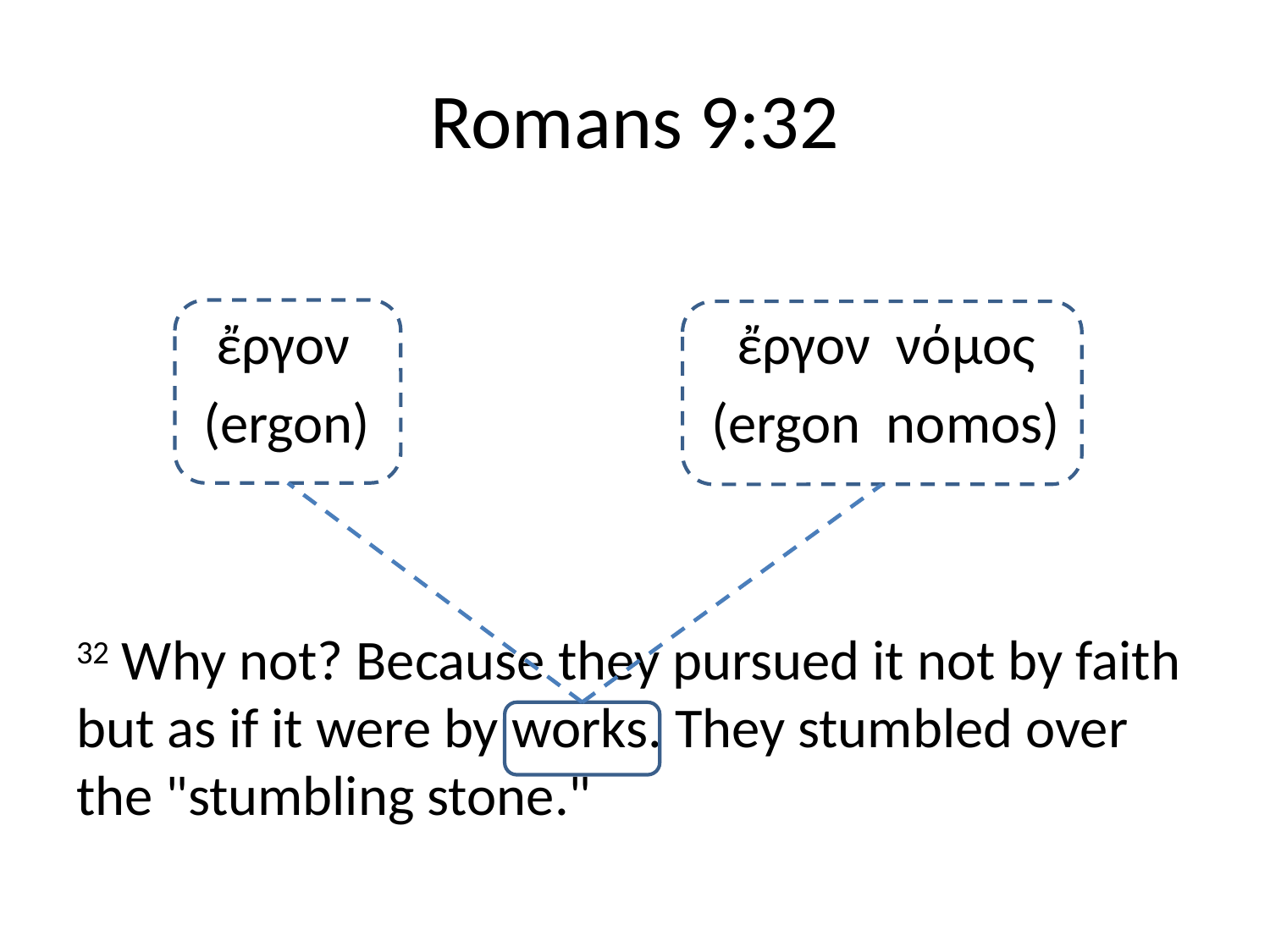

# Romans 9:32

	 ἔργον			  ἔργον  νόμος
	(ergon)			(ergon  nomos)

32 Why not? Because they pursued it not by faith but as if it were by works. They stumbled over the "stumbling stone."